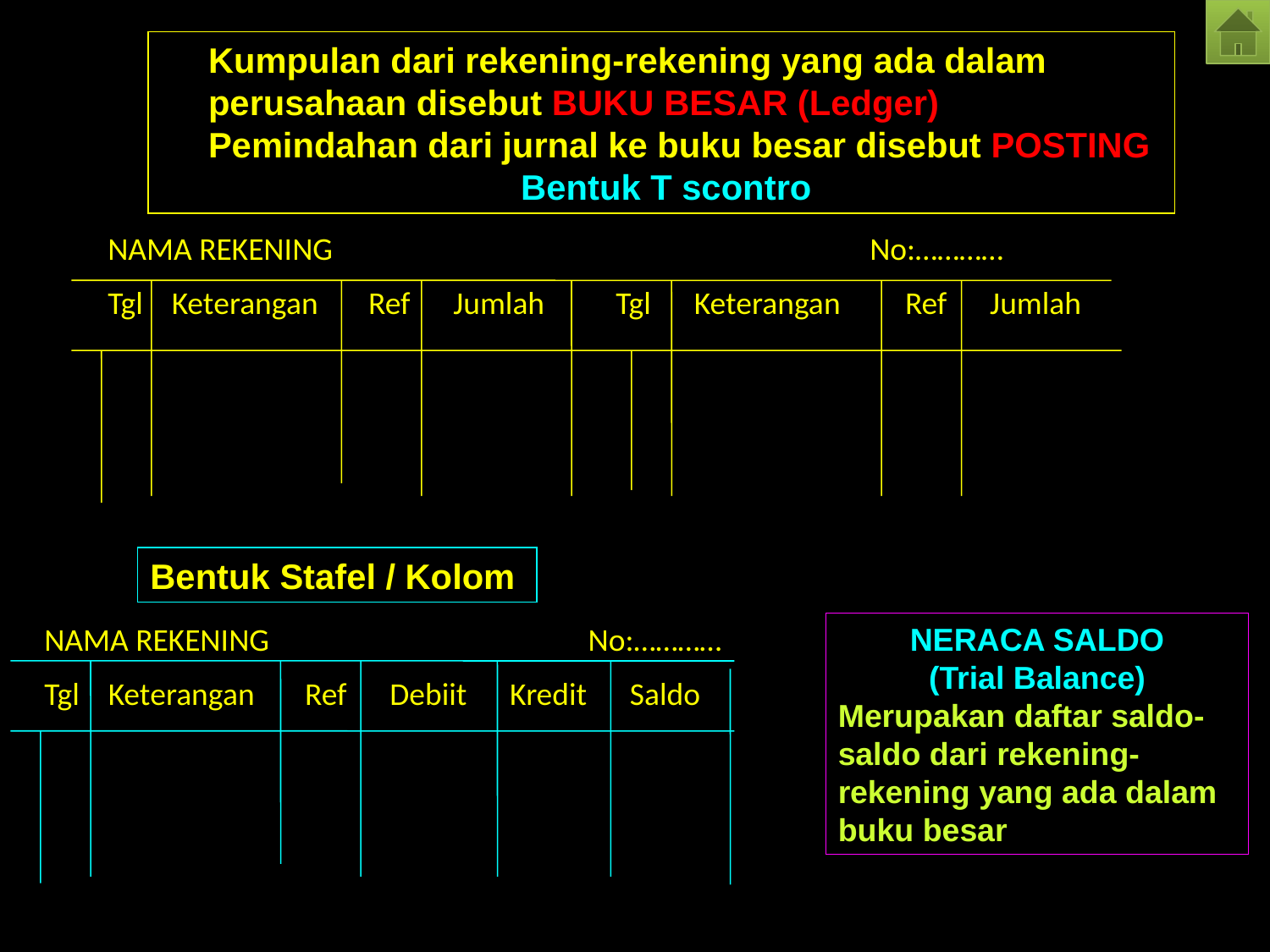

Kumpulan dari rekening-rekening yang ada dalam perusahaan disebut BUKU BESAR (Ledger)
	Pemindahan dari jurnal ke buku besar disebut POSTING
 Bentuk T scontro
NAMA REKENING					No:…………
Tgl    Keterangan       Ref      Jumlah	Tgl      Keterangan         Ref      Jumlah

Bentuk Stafel / Kolom
NERACA SALDO
(Trial Balance)
Merupakan daftar saldo-saldo dari rekening-rekening yang ada dalam buku besar
NAMA REKENING			     No:…………
Tgl    Keterangan       Ref      Debiit      Kredit      Saldo